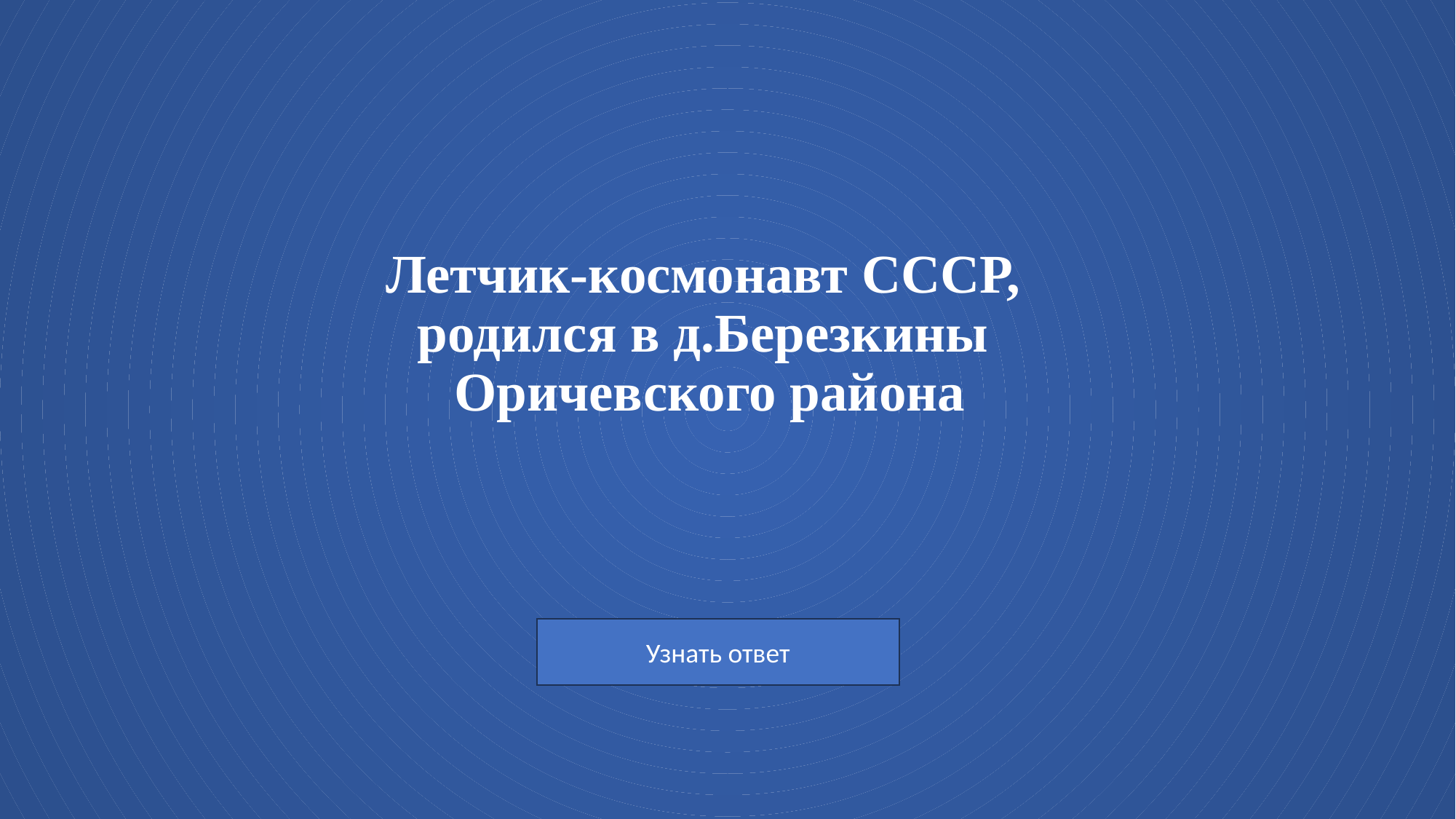

# Летчик-космонавт СССР, родился в д.Березкины Оричевского района